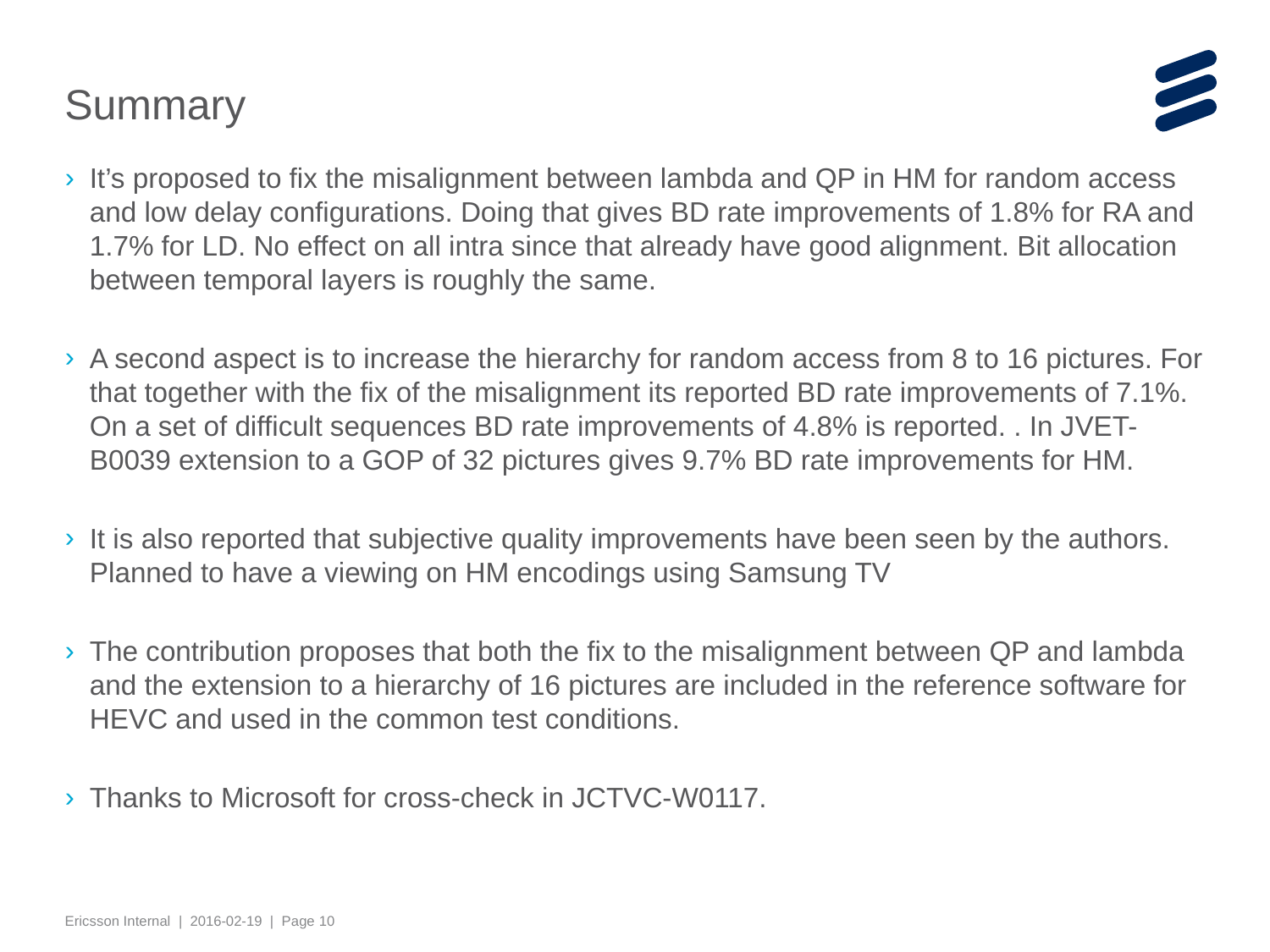

# Summary

It’s proposed to fix the misalignment between lambda and QP in HM for random access and low delay configurations. Doing that gives BD rate improvements of 1.8% for RA and 1.7% for LD. No effect on all intra since that already have good alignment. Bit allocation between temporal layers is roughly the same.

A second aspect is to increase the hierarchy for random access from 8 to 16 pictures. For that together with the fix of the misalignment its reported BD rate improvements of 7.1%. On a set of difficult sequences BD rate improvements of 4.8% is reported. . In JVET-B0039 extension to a GOP of 32 pictures gives 9.7% BD rate improvements for HM.

It is also reported that subjective quality improvements have been seen by the authors. Planned to have a viewing on HM encodings using Samsung TV

The contribution proposes that both the fix to the misalignment between QP and lambda and the extension to a hierarchy of 16 pictures are included in the reference software for HEVC and used in the common test conditions.

Thanks to Microsoft for cross-check in JCTVC-W0117.